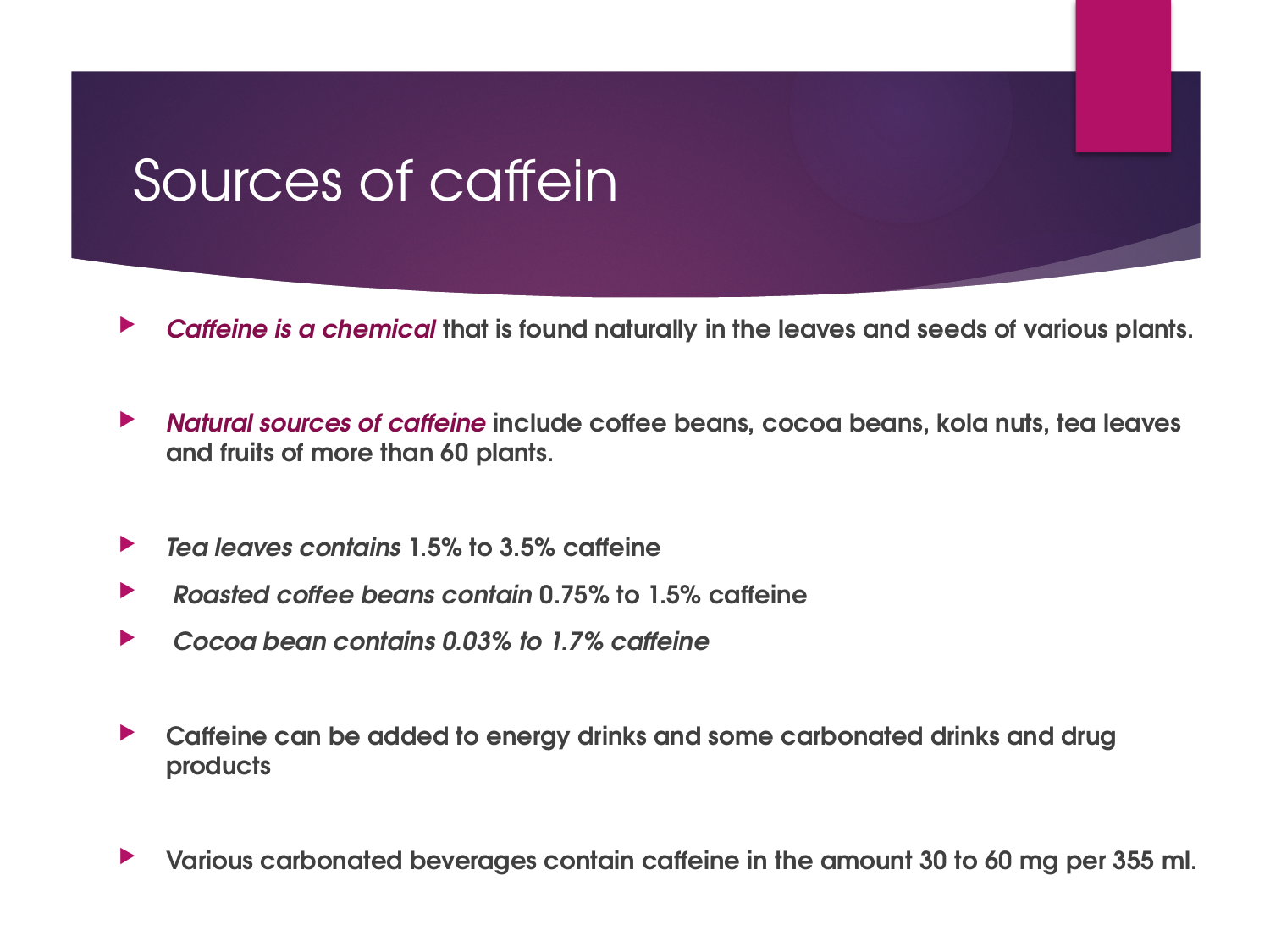

# Sources of caffein
Caffeine is a chemical that is found naturally in the leaves and seeds of various plants.

Natural sources of caffeine include coffee beans, cocoa beans, kola nuts, tea leaves and fruits of more than 60 plants.

Tea leaves contains 1.5% to 3.5% caffeine
 Roasted coffee beans contain 0.75% to 1.5% caffeine
 Cocoa bean contains 0.03% to 1.7% caffeine

Caffeine can be added to energy drinks and some carbonated drinks and drug products

Various carbonated beverages contain caffeine in the amount 30 to 60 mg per 355 ml.